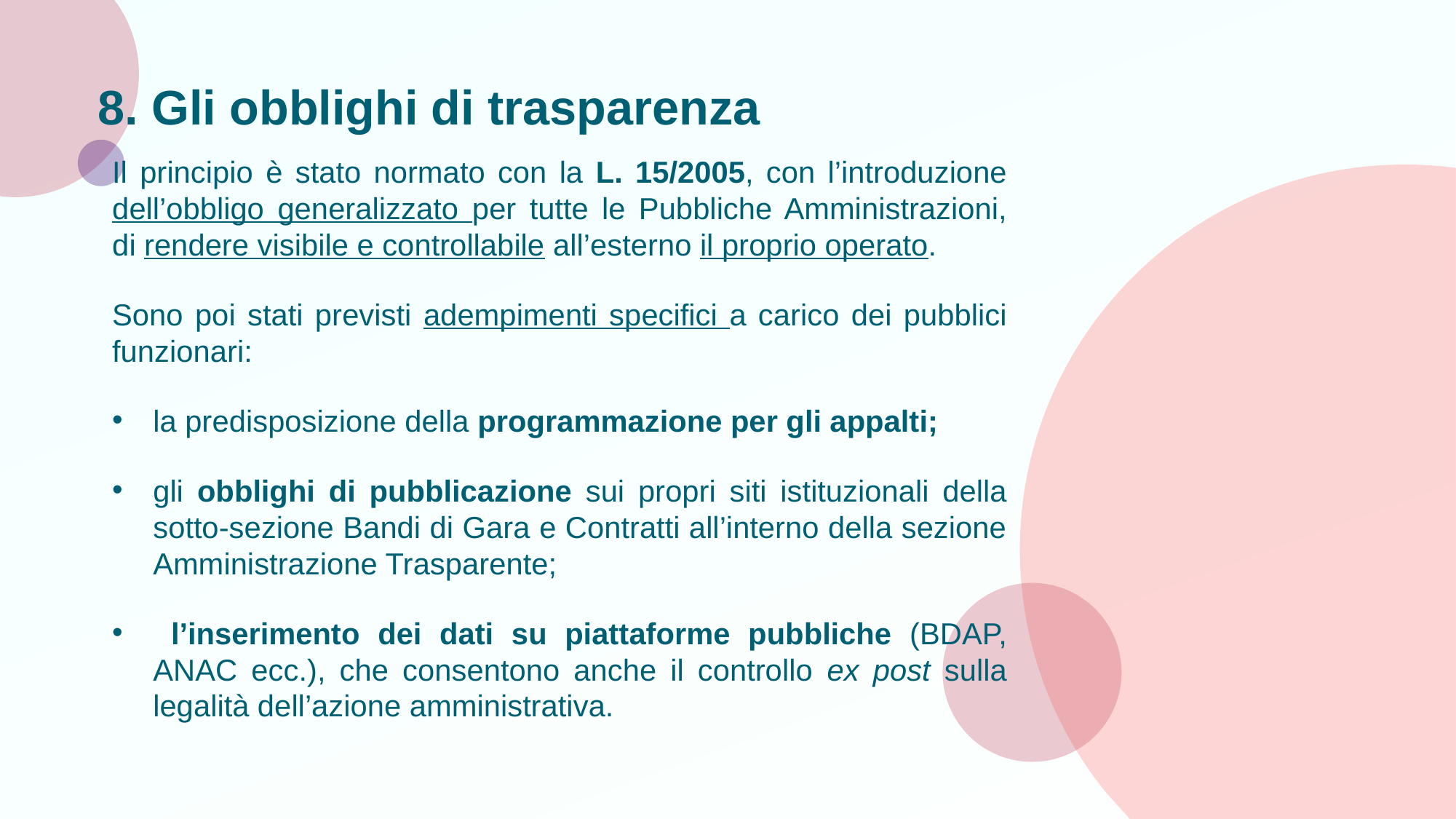

# 8. Gli obblighi di trasparenza
Il principio è stato normato con la L. 15/2005, con l’introduzione dell’obbligo generalizzato per tutte le Pubbliche Amministrazioni, di rendere visibile e controllabile all’esterno il proprio operato.
Sono poi stati previsti adempimenti specifici a carico dei pubblici funzionari:
la predisposizione della programmazione per gli appalti;
gli obblighi di pubblicazione sui propri siti istituzionali della sotto-sezione Bandi di Gara e Contratti all’interno della sezione Amministrazione Trasparente;
 l’inserimento dei dati su piattaforme pubbliche (BDAP, ANAC ecc.), che consentono anche il controllo ex post sulla legalità dell’azione amministrativa.